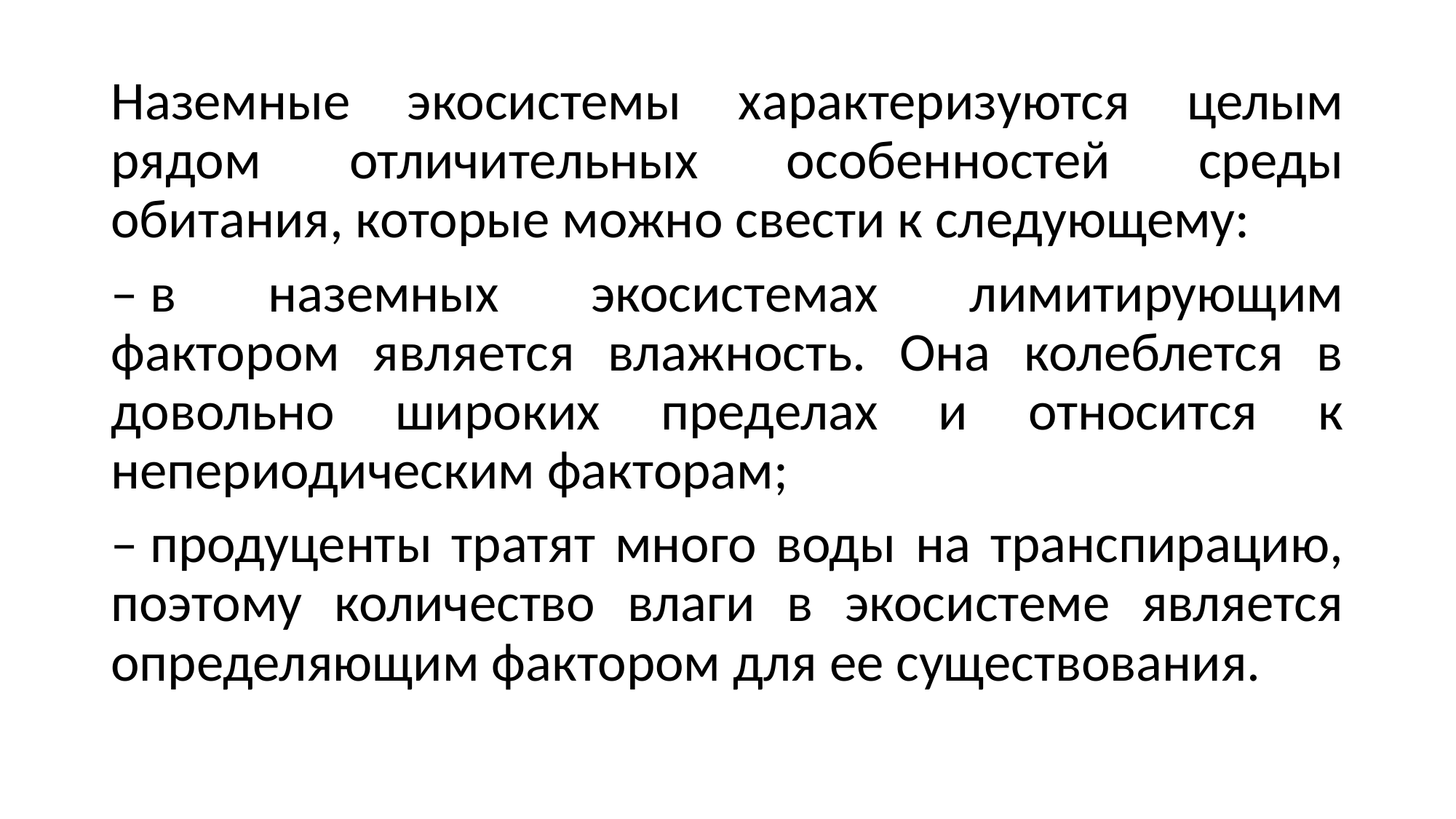

Наземные экосистемы характеризуются целым рядом отличительных особенностей среды обитания, которые можно свести к следующему:
– в наземных экосистемах лимитирующим фактором является влажность. Она колеблется в довольно широких пределах и относится к непериодическим факторам;
– продуценты тратят много воды на транспирацию, поэтому количество влаги в экосистеме является определяющим фактором для ее существования.